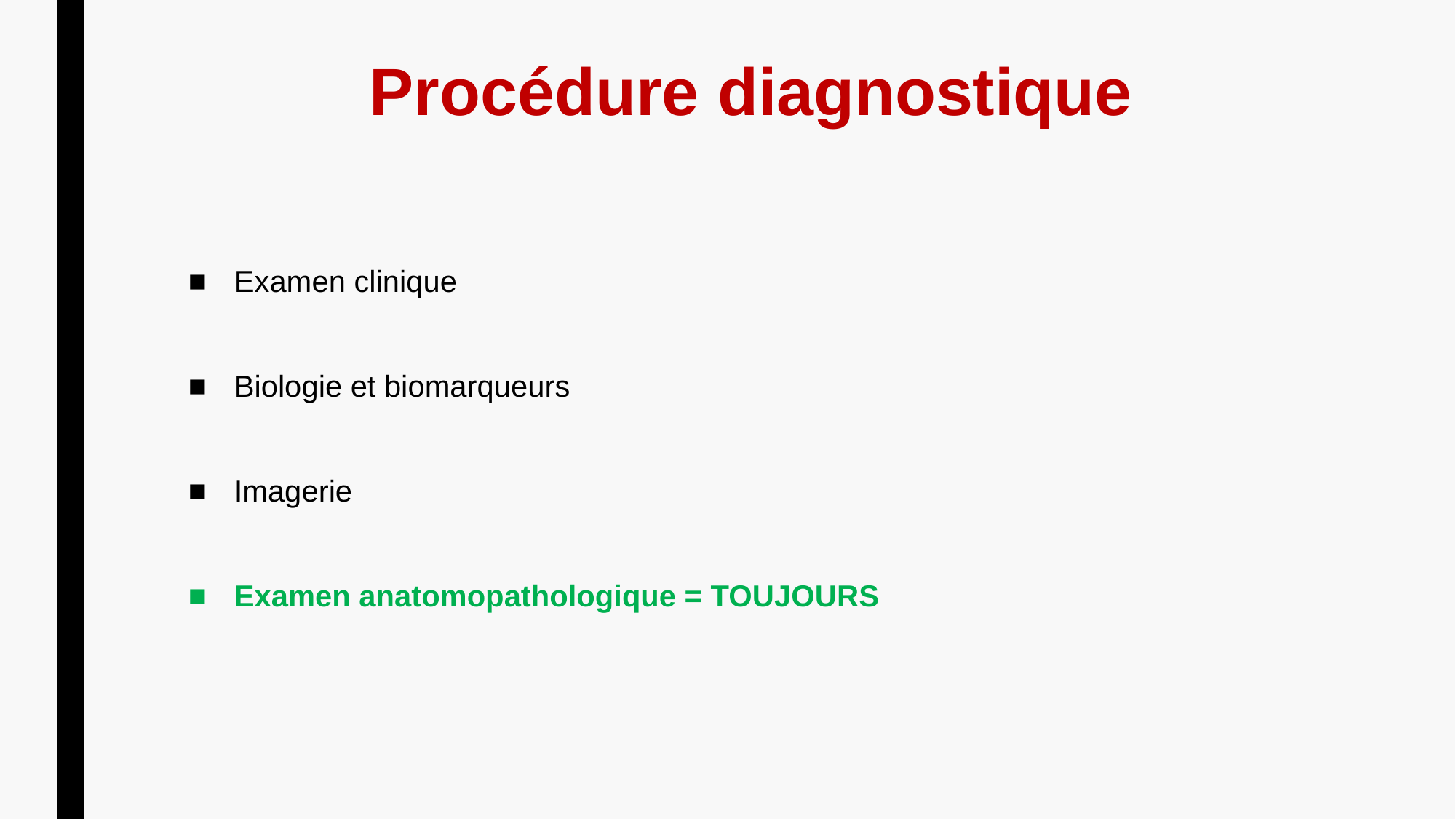

# Procédure diagnostique
Examen clinique

Biologie et biomarqueurs

Imagerie

Examen anatomopathologique = TOUJOURS